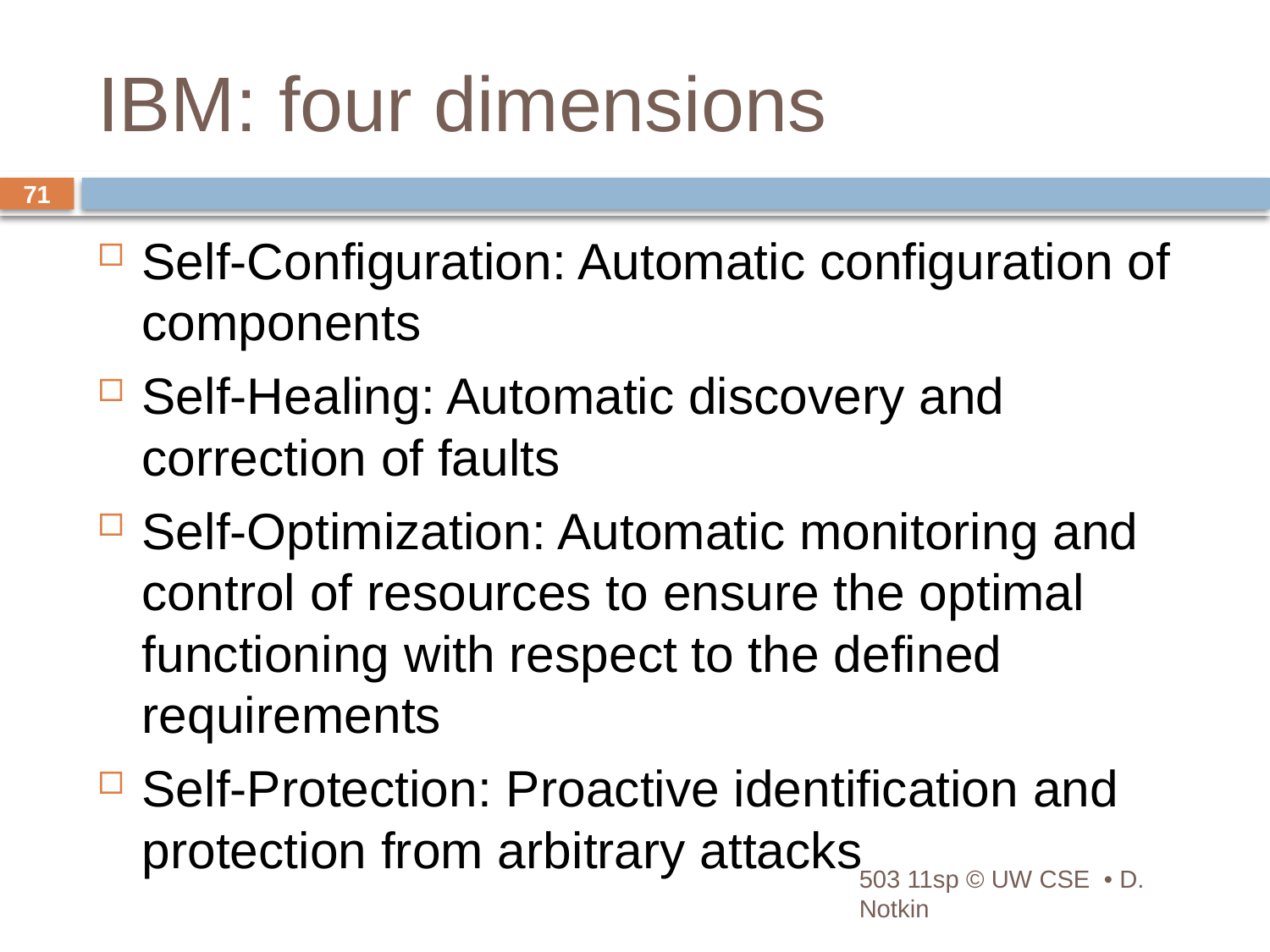

# IBM: four dimensions
71
Self-Configuration: Automatic configuration of components
Self-Healing: Automatic discovery and correction of faults
Self-Optimization: Automatic monitoring and control of resources to ensure the optimal functioning with respect to the defined requirements
Self-Protection: Proactive identification and protection from arbitrary attacks
503 11sp © UW CSE  • D. Notkin